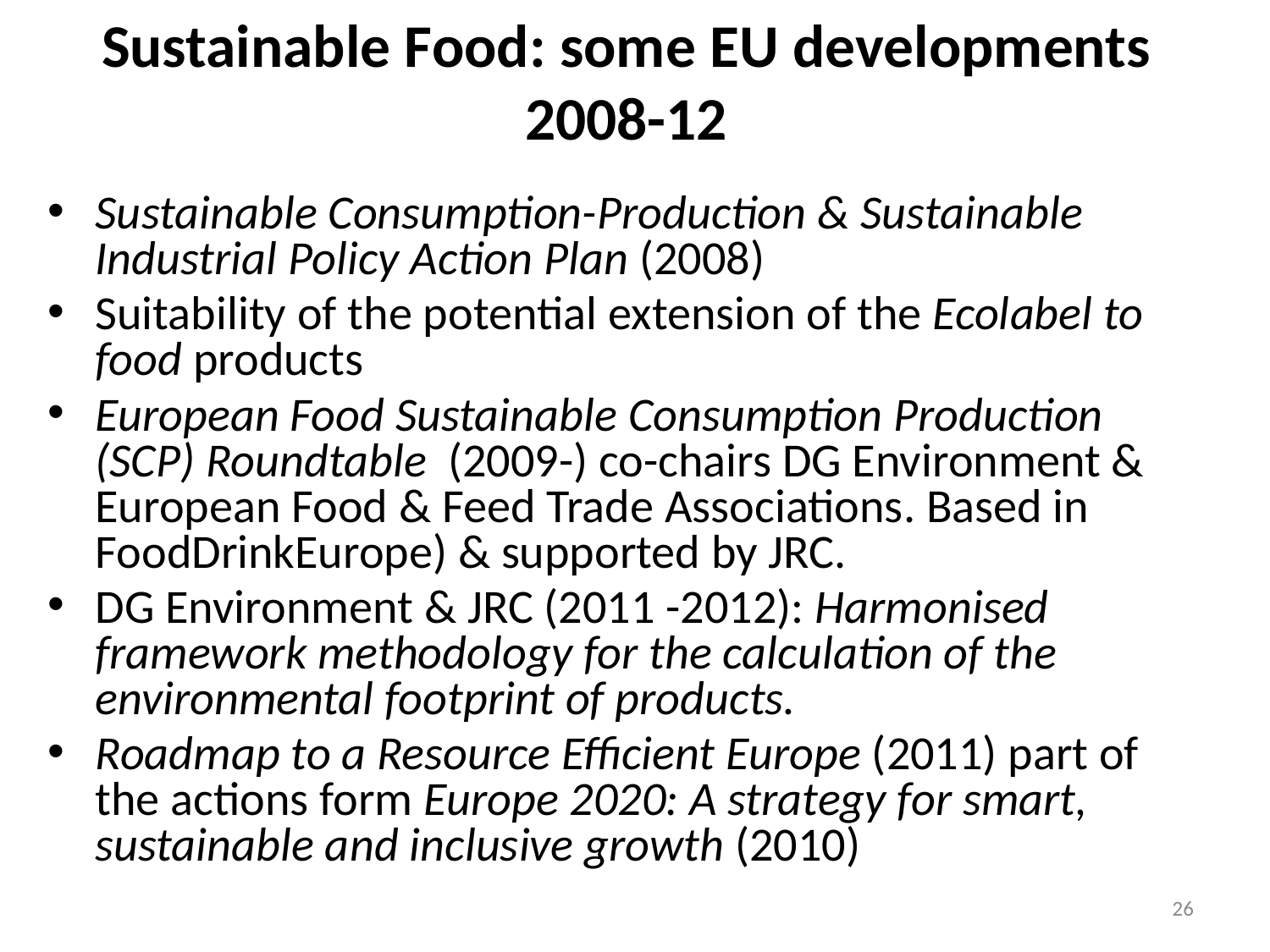

# Sustainable Food: some EU developments 2008-12
Sustainable Consumption-Production & Sustainable Industrial Policy Action Plan (2008)
Suitability of the potential extension of the Ecolabel to food products
European Food Sustainable Consumption Production (SCP) Roundtable  (2009-) co-chairs DG Environment & European Food & Feed Trade Associations. Based in FoodDrinkEurope) & supported by JRC.
DG Environment & JRC (2011 -2012): Harmonised framework methodology for the calculation of the environmental footprint of products.
Roadmap to a Resource Efficient Europe (2011) part of the actions form Europe 2020: A strategy for smart, sustainable and inclusive growth (2010)
26